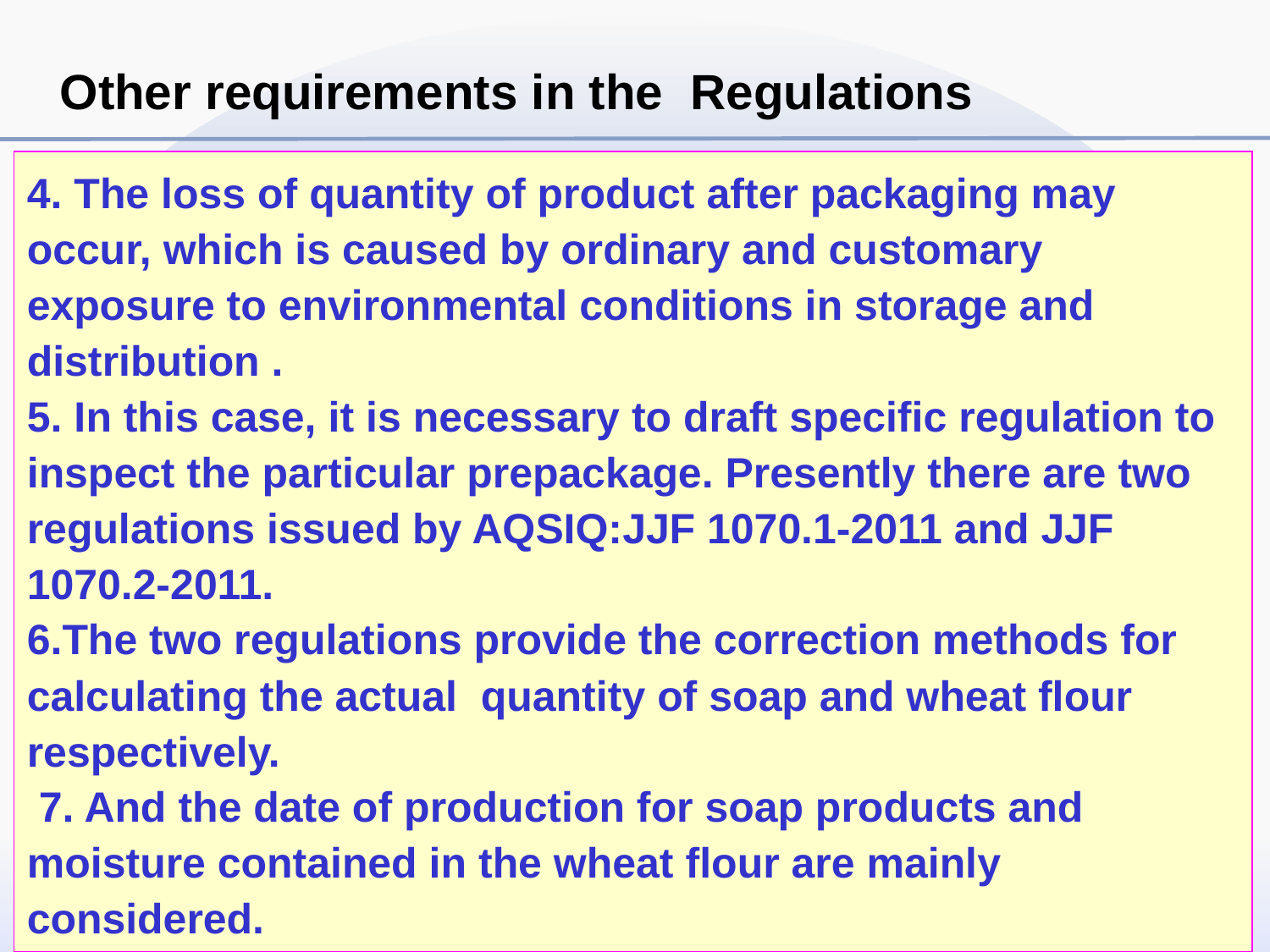

Other requirements in the  Regulations
# 4. The loss of quantity of product after packaging may occur, which is caused by ordinary and customary exposure to environmental conditions in storage and distribution . 5. In this case, it is necessary to draft specific regulation to inspect the particular prepackage. Presently there are two regulations issued by AQSIQ:JJF 1070.1-2011 and JJF 1070.2-2011. 6.The two regulations provide the correction methods for calculating the actual  quantity of soap and wheat flour respectively. 7. And the date of production for soap products and moisture contained in the wheat flour are mainly considered.